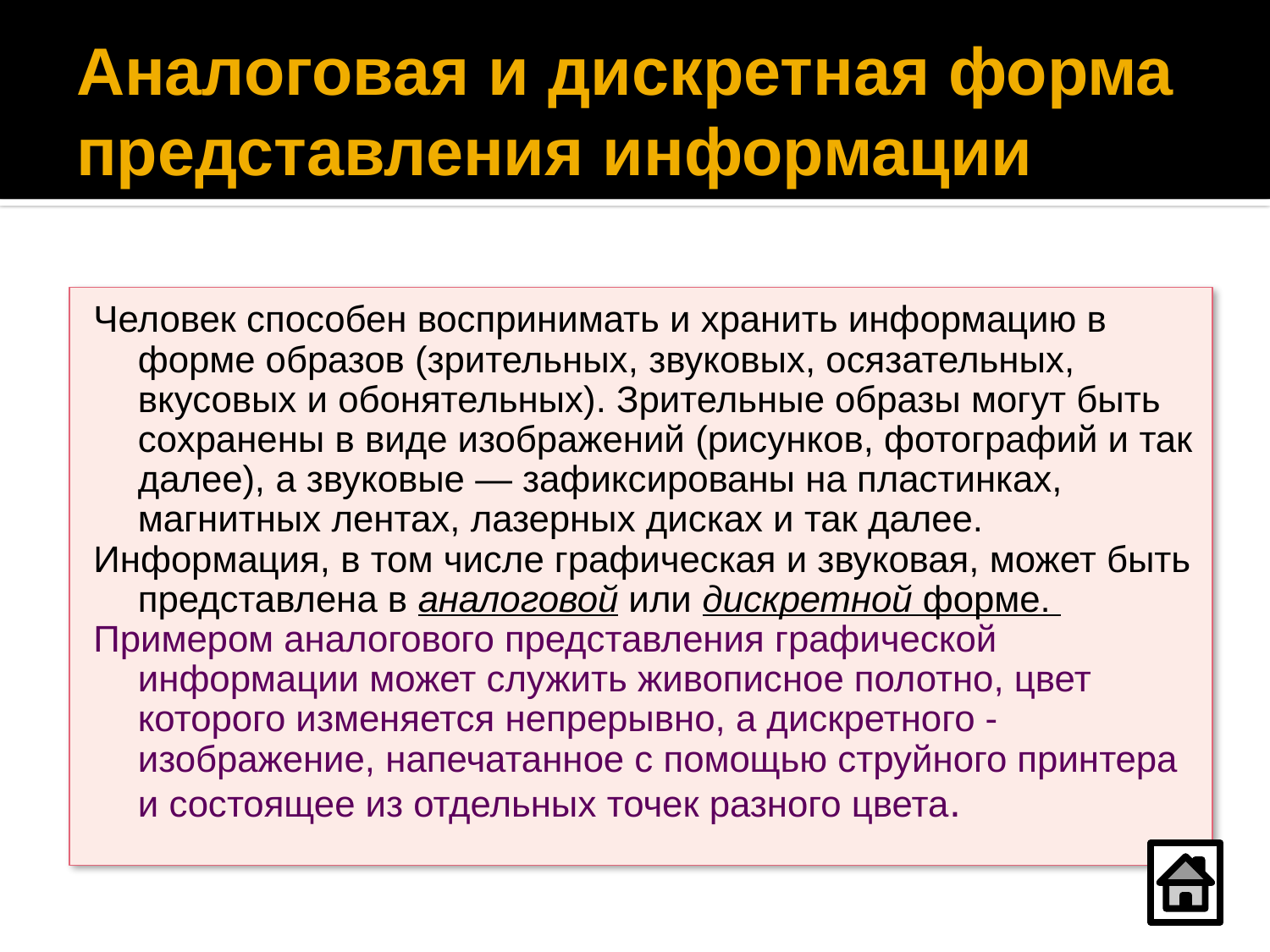

# Аналоговая и дискретная форма представления информации
Человек способен воспринимать и хранить информацию в форме образов (зрительных, звуковых, осязательных, вкусовых и обонятельных). Зрительные образы могут быть сохранены в виде изображений (рисунков, фотографий и так далее), а звуковые — зафиксированы на пластинках, магнитных лентах, лазерных дисках и так далее.
Информация, в том числе графическая и звуковая, может быть представлена в аналоговой или дискретной форме.
Примером аналогового представления графической информации может служить живописное полотно, цвет которого изменяется непрерывно, а дискретного - изображение, напечатанное с помощью струйного принтера и состоящее из отдельных точек разного цвета.